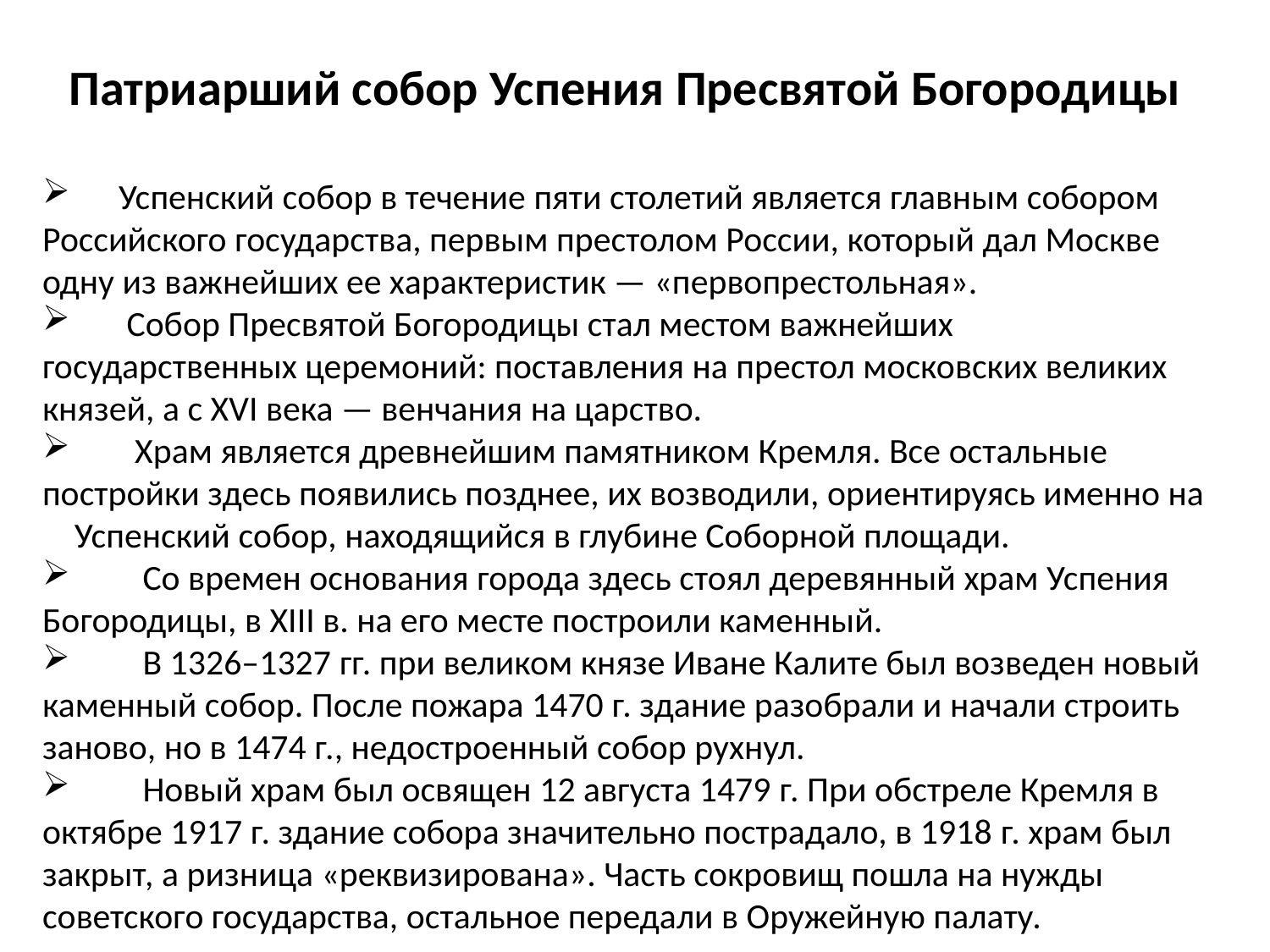

Патриарший собор Успения Пресвятой Богородицы

      Успенский собор в течение пяти столетий является главным собором Российского государства, первым престолом России, который дал Москве одну из важнейших ее характеристик — «первопрестольная».
       Собор Пресвятой Богородицы стал местом важнейших государственных церемоний: поставления на престол московских великих князей, а с XVI века — венчания на царство.
        Храм является древнейшим памятником Кремля. Все остальные постройки здесь появились позднее, их возводили, ориентируясь именно на     Успенский собор, находящийся в глубине Соборной площади.
         Со времен основания города здесь стоял деревянный храм Успения Богородицы, в XIII в. на его месте построили каменный.
         В 1326–1327 гг. при великом князе Иване Калите был возведен новый каменный собор. После пожара 1470 г. здание разобрали и начали строить заново, но в 1474 г., недостроенный собор рухнул.
         Новый храм был освящен 12 августа 1479 г. При обстреле Кремля в октябре 1917 г. здание собора значительно пострадало, в 1918 г. храм был закрыт, а ризница «реквизирована». Часть сокровищ пошла на нужды советского государства, остальное передали в Оружейную палату.